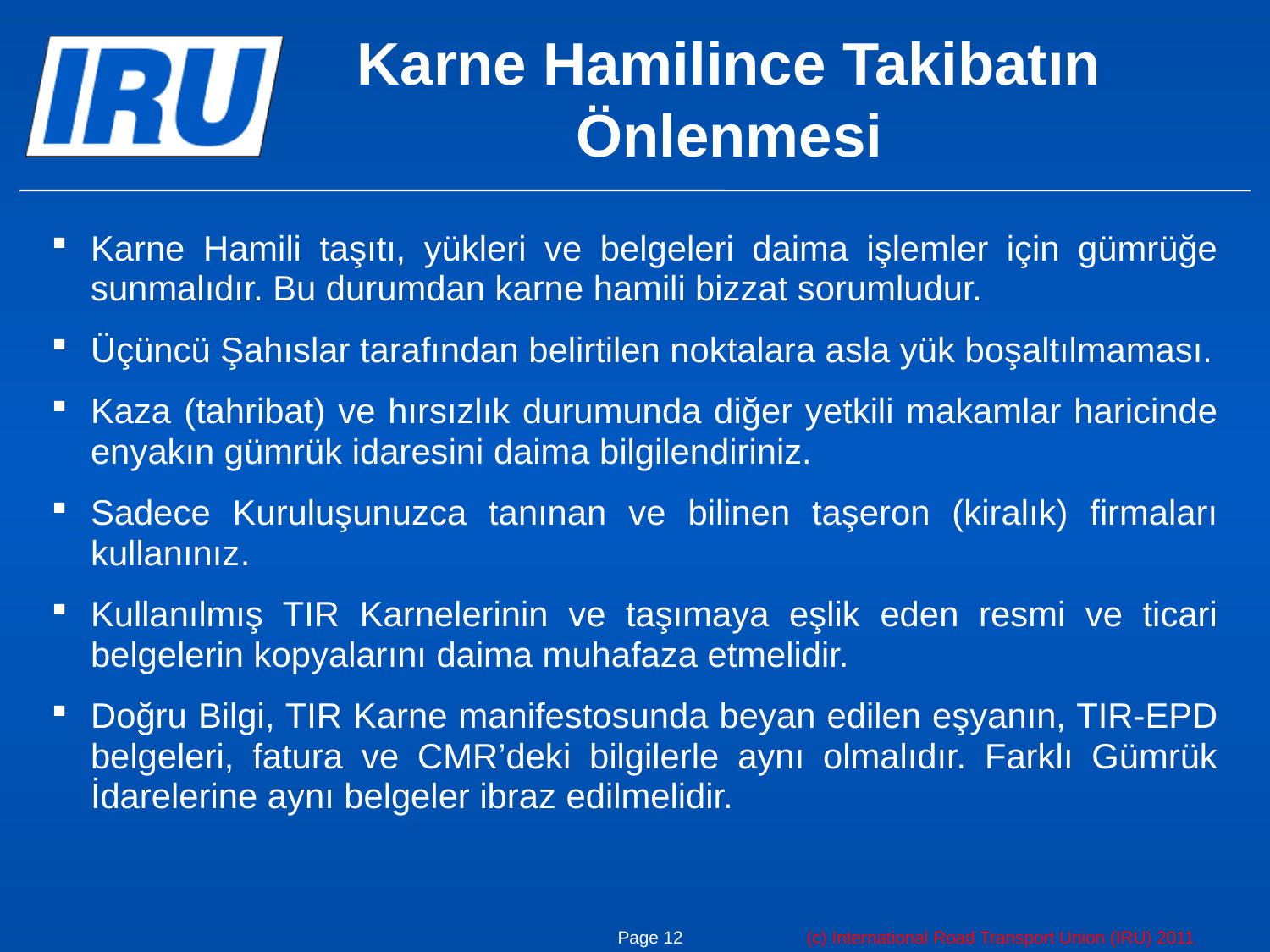

# Karne Hamilince Takibatın Önlenmesi
Karne Hamili taşıtı, yükleri ve belgeleri daima işlemler için gümrüğe sunmalıdır. Bu durumdan karne hamili bizzat sorumludur.
Üçüncü Şahıslar tarafından belirtilen noktalara asla yük boşaltılmaması.
Kaza (tahribat) ve hırsızlık durumunda diğer yetkili makamlar haricinde enyakın gümrük idaresini daima bilgilendiriniz.
Sadece Kuruluşunuzca tanınan ve bilinen taşeron (kiralık) firmaları kullanınız.
Kullanılmış TIR Karnelerinin ve taşımaya eşlik eden resmi ve ticari belgelerin kopyalarını daima muhafaza etmelidir.
Doğru Bilgi, TIR Karne manifestosunda beyan edilen eşyanın, TIR-EPD belgeleri, fatura ve CMR’deki bilgilerle aynı olmalıdır. Farklı Gümrük İdarelerine aynı belgeler ibraz edilmelidir.

Page 12
(c) International Road Transport Union (IRU) 2011